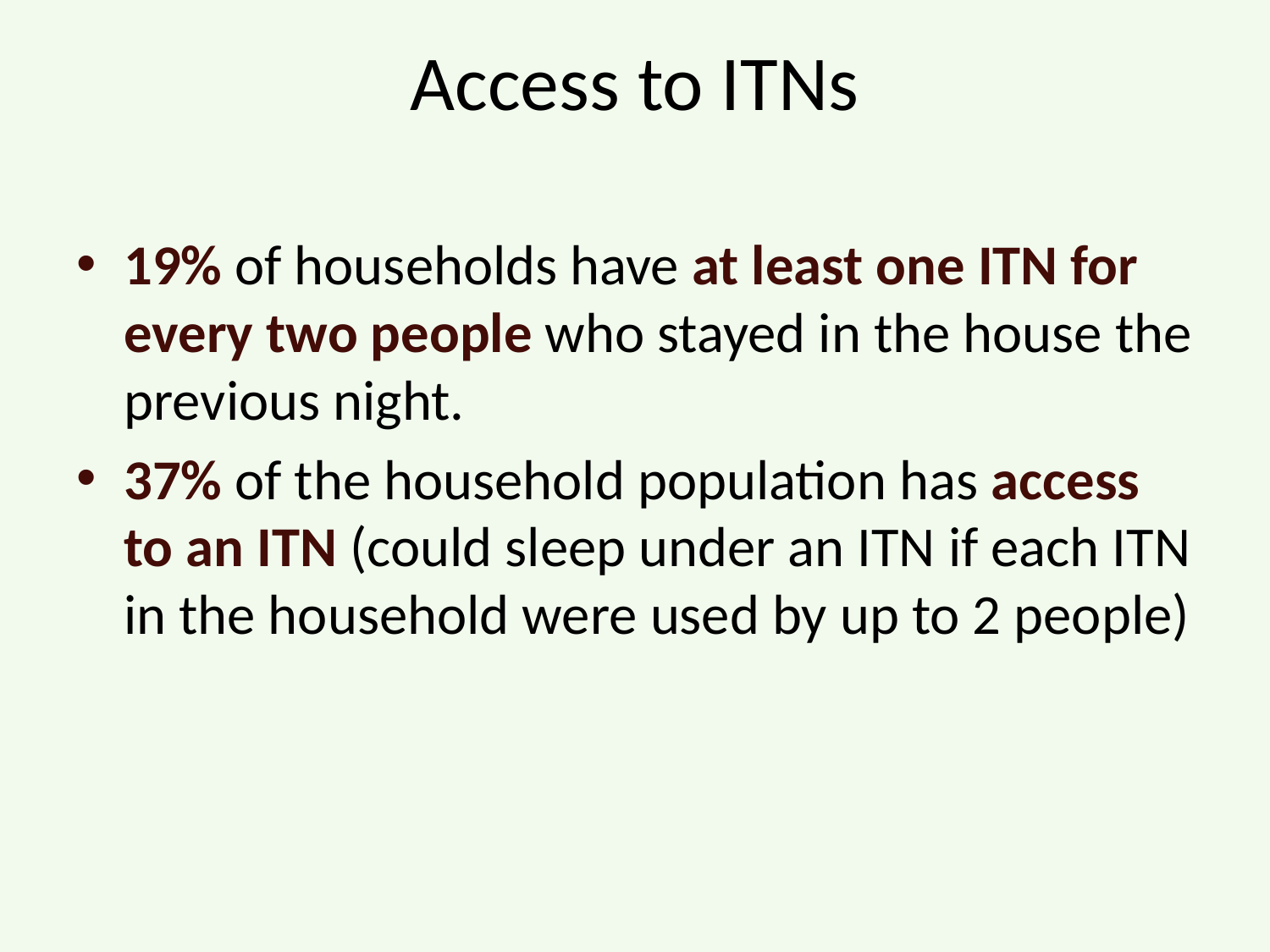

# Access to ITNs
19% of households have at least one ITN for every two people who stayed in the house the previous night.
37% of the household population has access to an ITN (could sleep under an ITN if each ITN in the household were used by up to 2 people)